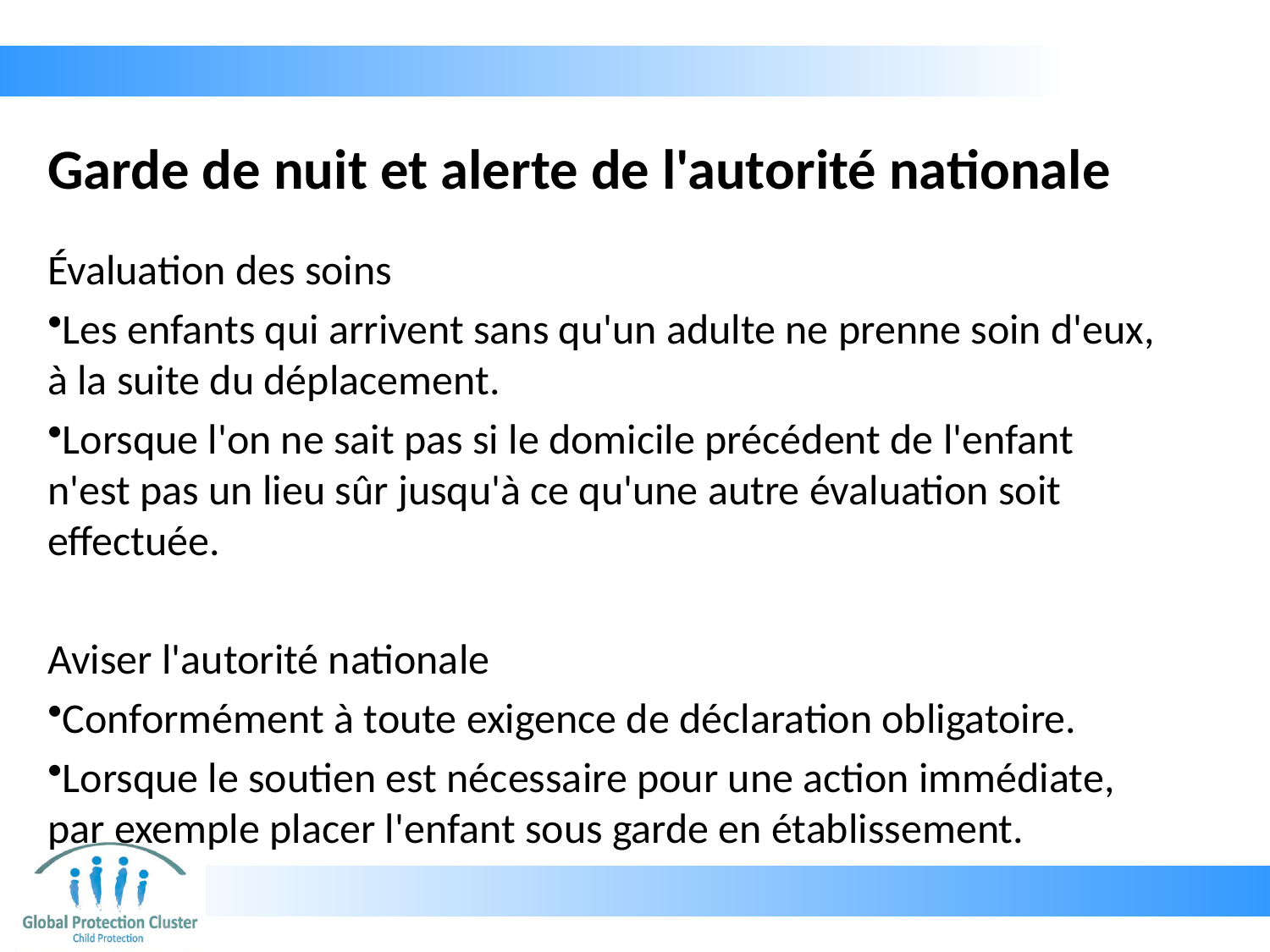

# Garde de nuit et alerte de l'autorité nationale
Évaluation des soins
Les enfants qui arrivent sans qu'un adulte ne prenne soin d'eux, à la suite du déplacement.
Lorsque l'on ne sait pas si le domicile précédent de l'enfant n'est pas un lieu sûr jusqu'à ce qu'une autre évaluation soit effectuée.

Aviser l'autorité nationale
Conformément à toute exigence de déclaration obligatoire.
Lorsque le soutien est nécessaire pour une action immédiate, par exemple placer l'enfant sous garde en établissement.